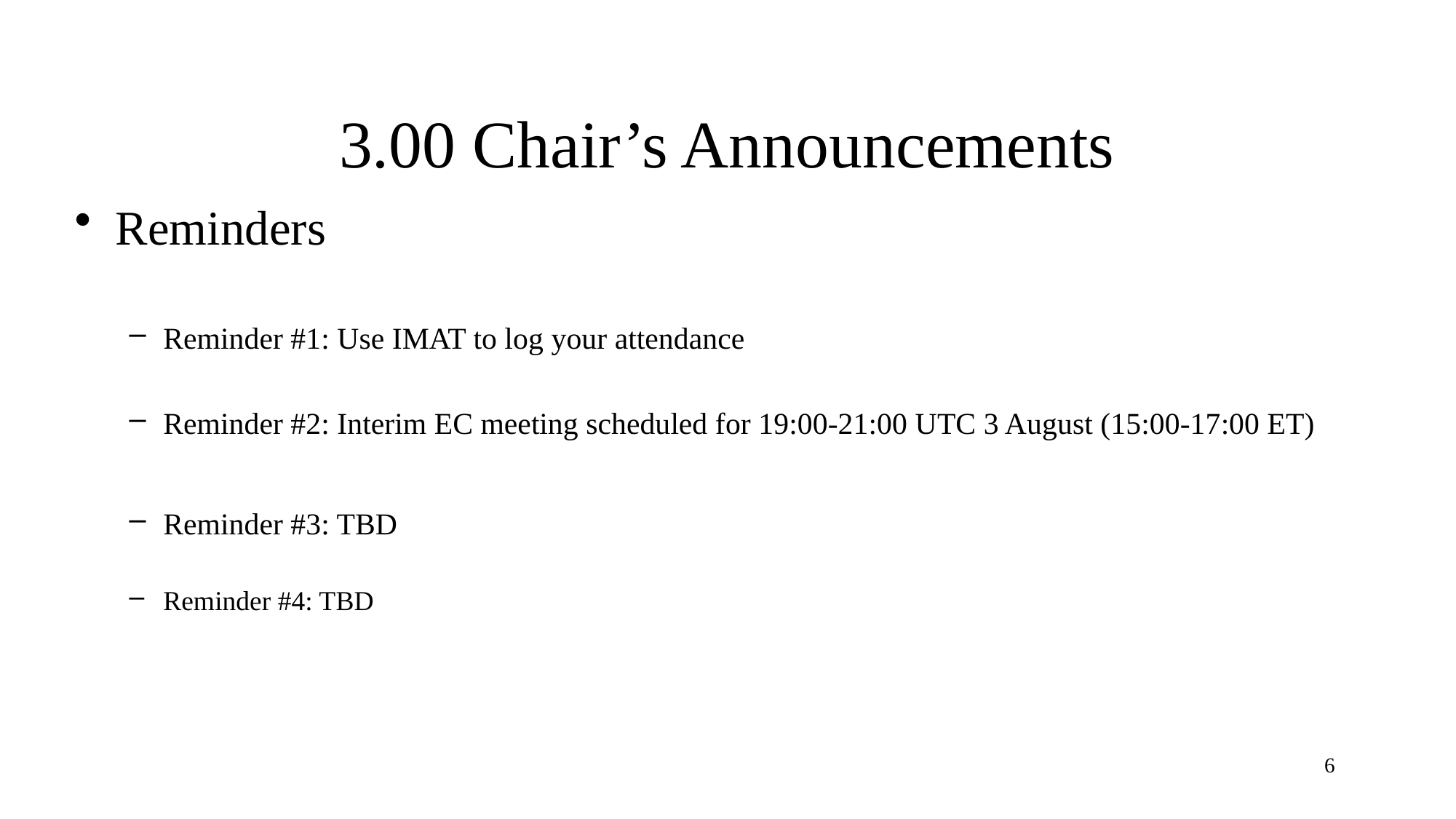

# 3.00 Chair’s Announcements
Reminders

Reminder #1: Use IMAT to log your attendance

Reminder #2: Interim EC meeting scheduled for 19:00-21:00 UTC 3 August (15:00-17:00 ET)

Reminder #3: TBD
Reminder #4: TBD

6